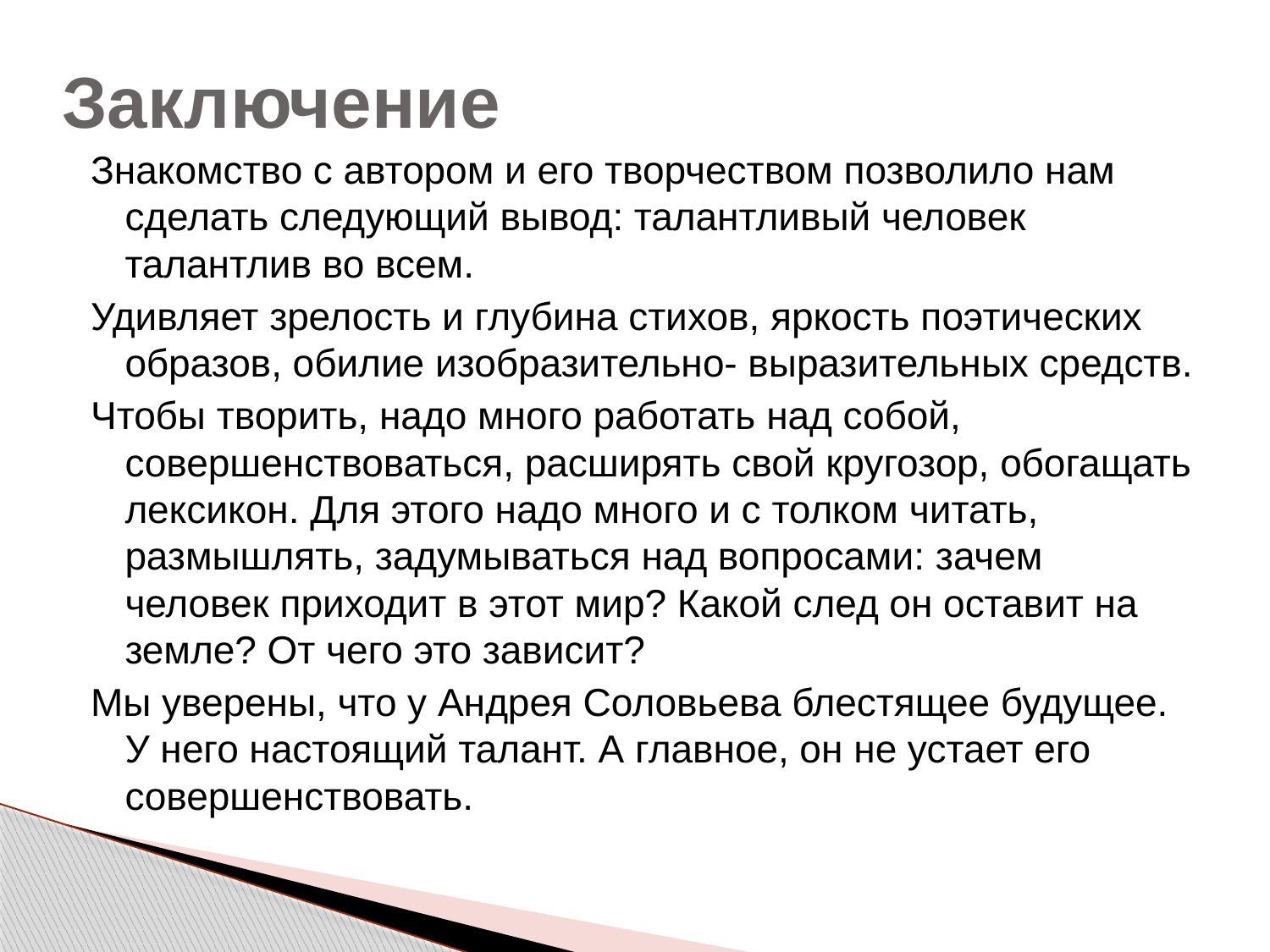

# Заключение
Знакомство с автором и его творчеством позволило нам сделать следующий вывод: талантливый человек талантлив во всем.
Удивляет зрелость и глубина стихов, яркость поэтических образов, обилие изобразительно- выразительных средств.
Чтобы творить, надо много работать над собой, совершенствоваться, расширять свой кругозор, обогащать лексикон. Для этого надо много и с толком читать, размышлять, задумываться над вопросами: зачем человек приходит в этот мир? Какой след он оставит на земле? От чего это зависит?
Мы уверены, что у Андрея Соловьева блестящее будущее. У него настоящий талант. А главное, он не устает его совершенствовать.